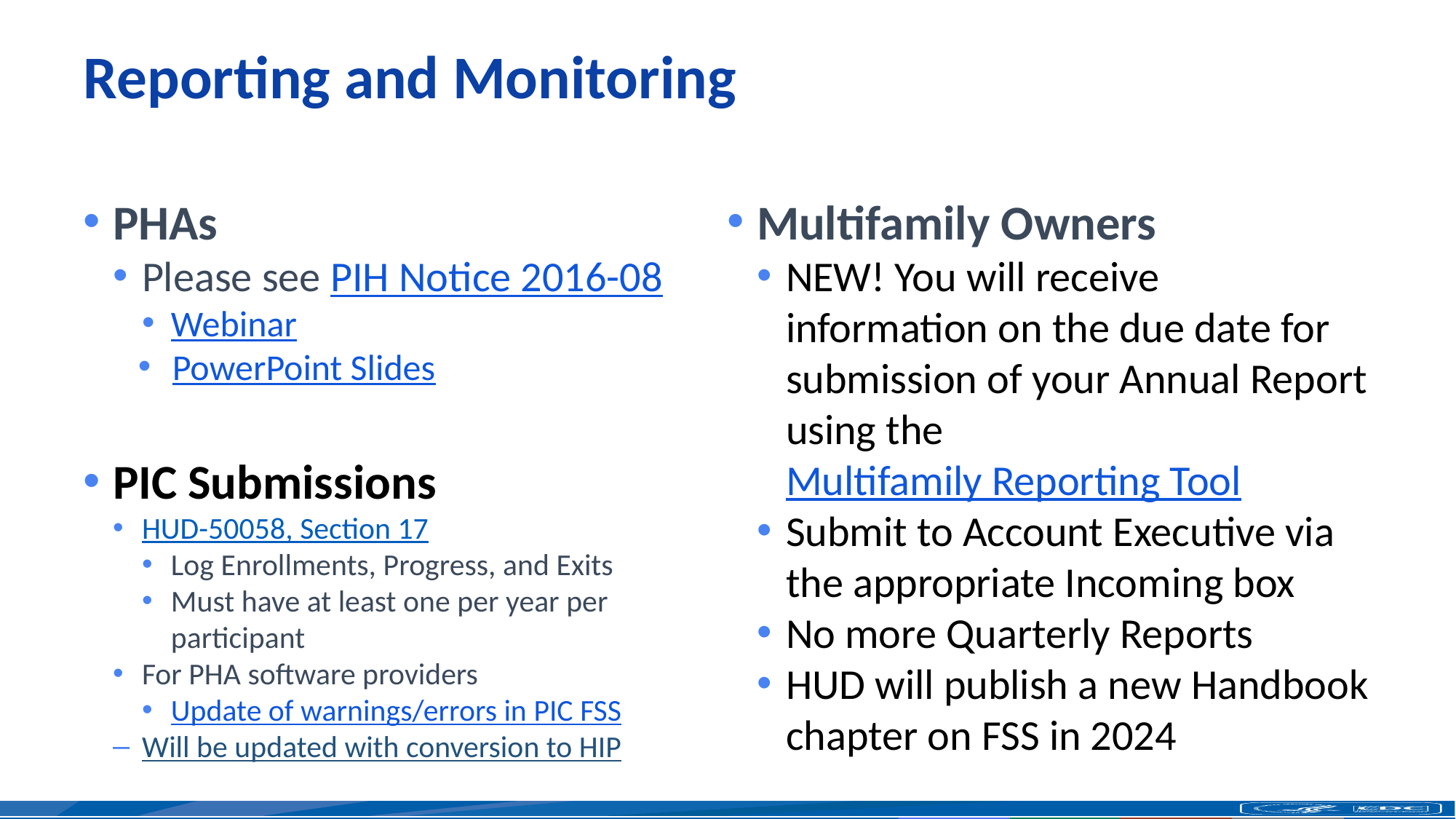

# Reporting and Monitoring
PHAs
Please see PIH Notice 2016-08
Webinar
PowerPoint Slides

PIC Submissions
HUD-50058, Section 17
Log Enrollments, Progress, and Exits
Must have at least one per year per participant
For PHA software providers
Update of warnings/errors in PIC FSS
Will be updated with conversion to HIP
Multifamily Owners
NEW! You will receive information on the due date for submission of your Annual Report using the Multifamily Reporting Tool
Submit to Account Executive via the appropriate Incoming box
No more Quarterly Reports
HUD will publish a new Handbook chapter on FSS in 2024